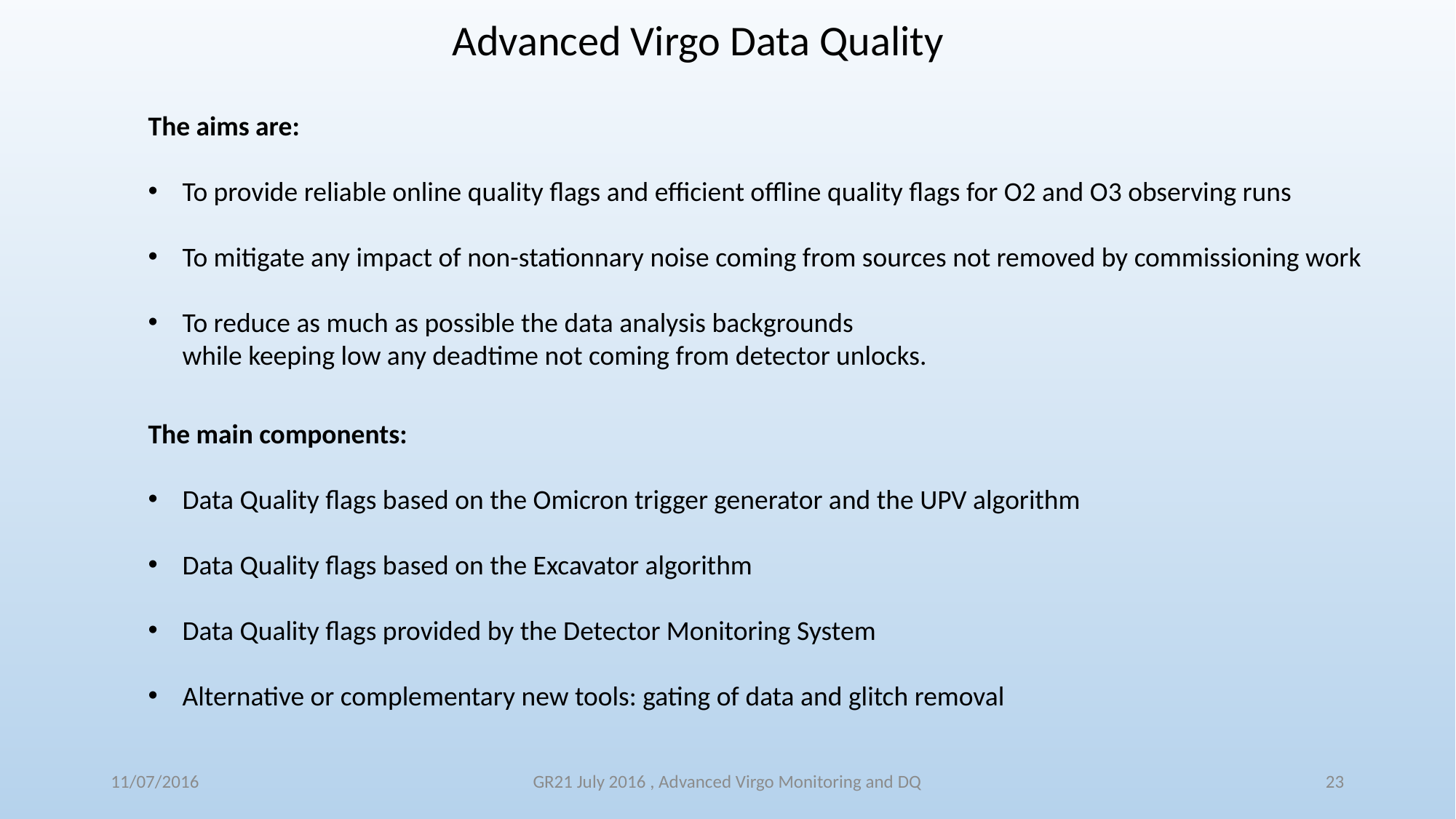

Advanced Virgo Data Quality
The aims are:

To provide reliable online quality flags and efficient offline quality flags for O2 and O3 observing runs

To mitigate any impact of non-stationnary noise coming from sources not removed by commissioning work

To reduce as much as possible the data analysis backgrounds
while keeping low any deadtime not coming from detector unlocks.
The main components:

Data Quality flags based on the Omicron trigger generator and the UPV algorithm

Data Quality flags based on the Excavator algorithm

Data Quality flags provided by the Detector Monitoring System

Alternative or complementary new tools: gating of data and glitch removal
11/07/2016
GR21 July 2016 , Advanced Virgo Monitoring and DQ
23